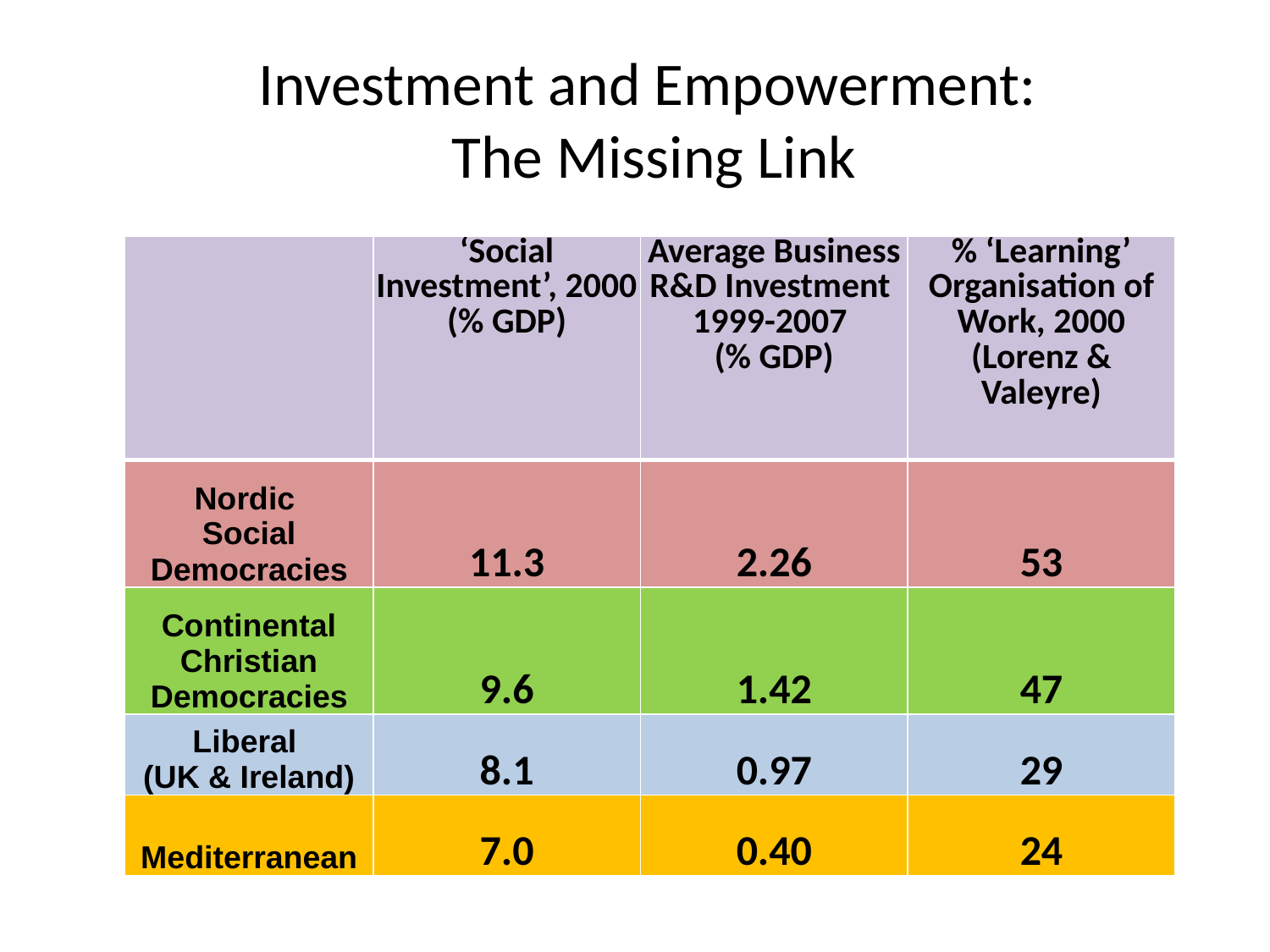

# Investment and Empowerment: The Missing Link
|  | ‘Social Investment’, 2000 (% GDP) | Average Business R&D Investment 1999-2007 (% GDP) | % ‘Learning’ Organisation of Work, 2000 (Lorenz & Valeyre) |
| --- | --- | --- | --- |
| Nordic Social Democracies | 11.3 | 2.26 | 53 |
| Continental Christian Democracies | 9.6 | 1.42 | 47 |
| Liberal (UK & Ireland) | 8.1 | 0.97 | 29 |
| Mediterranean | 7.0 | 0.40 | 24 |